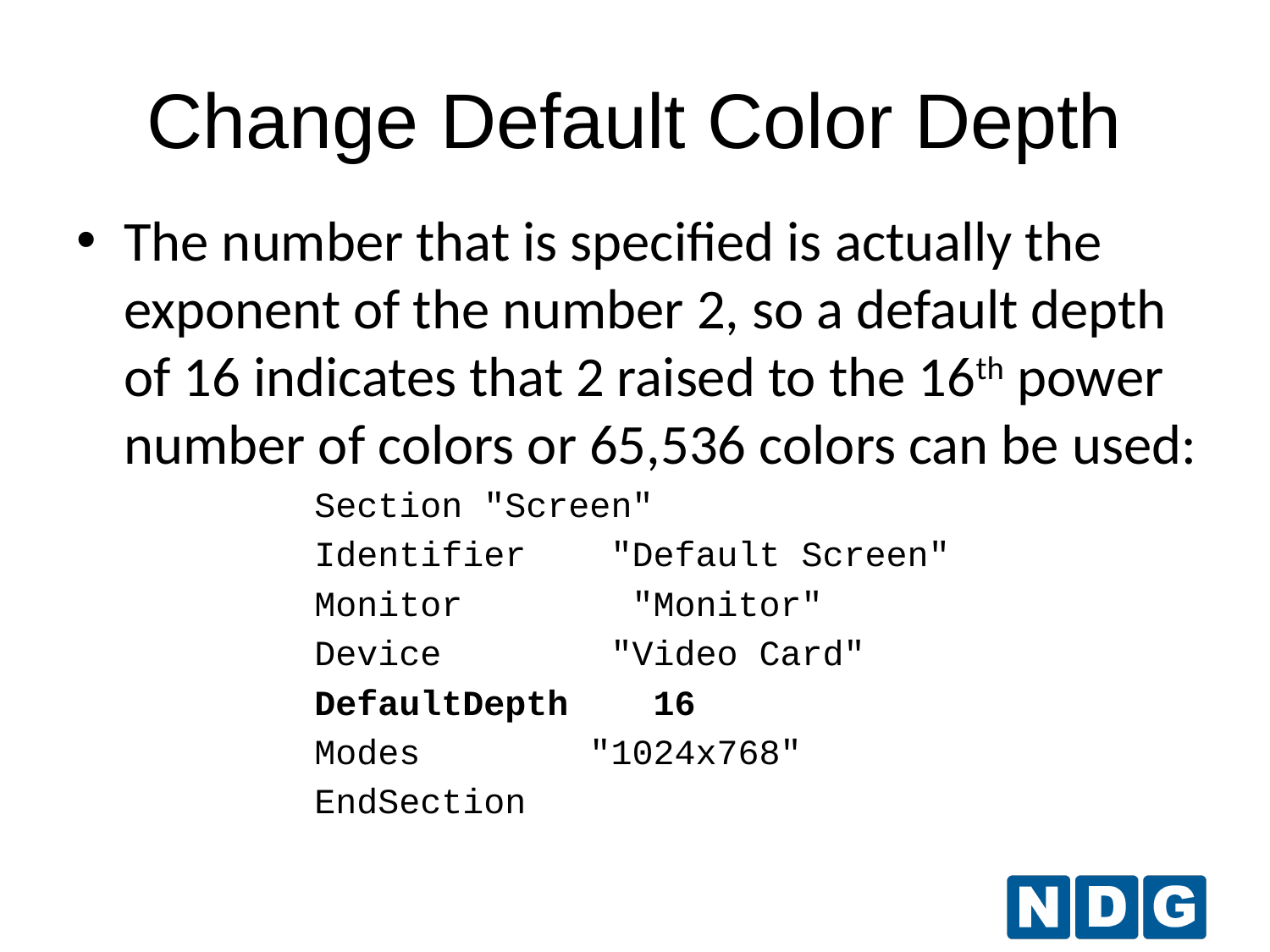

# Change Default Color Depth
The number that is specified is actually the exponent of the number 2, so a default depth of 16 indicates that 2 raised to the 16th power number of colors or 65,536 colors can be used:
Section "Screen"
Identifier    "Default Screen"
Monitor        "Monitor"
Device        "Video Card"
DefaultDepth    16
Modes        "1024x768"
EndSection